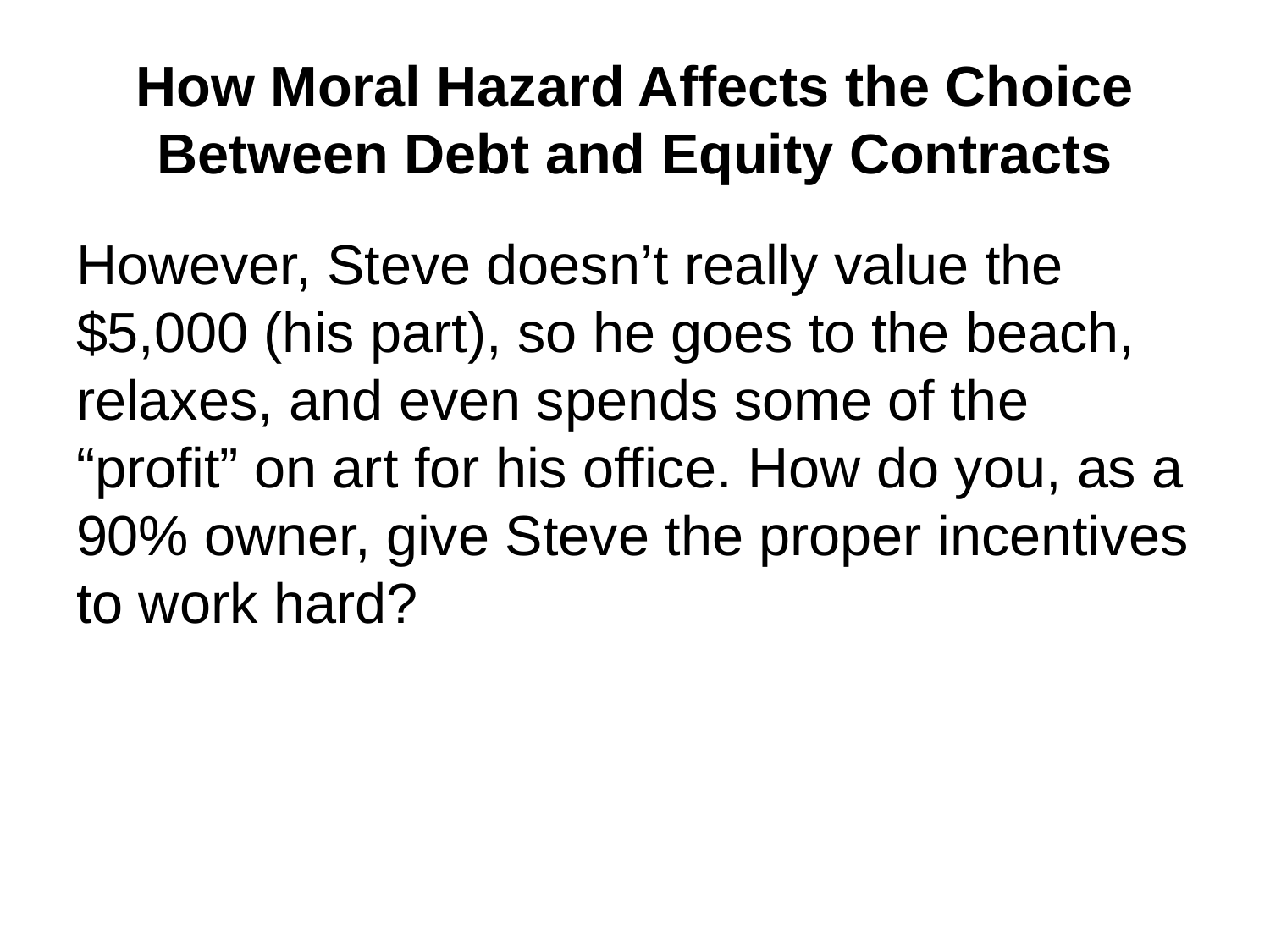

# How Moral Hazard Affects the Choice Between Debt and Equity Contracts
However, Steve doesn’t really value the $5,000 (his part), so he goes to the beach, relaxes, and even spends some of the “profit” on art for his office. How do you, as a 90% owner, give Steve the proper incentives to work hard?